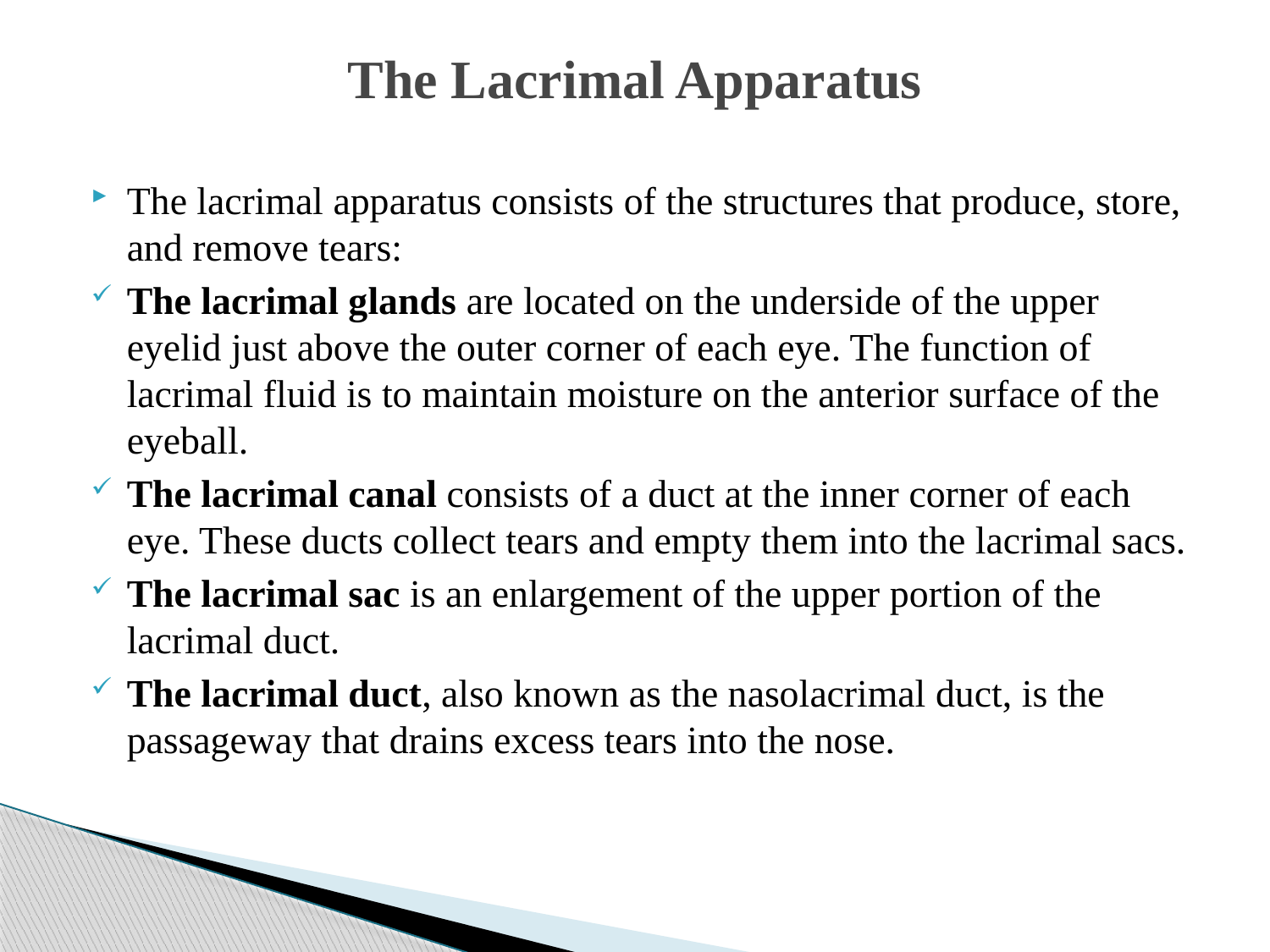

# The Lacrimal Apparatus
The lacrimal apparatus consists of the structures that produce, store, and remove tears:
The lacrimal glands are located on the underside of the upper eyelid just above the outer corner of each eye. The function of lacrimal fluid is to maintain moisture on the anterior surface of the eyeball.
The lacrimal canal consists of a duct at the inner corner of each eye. These ducts collect tears and empty them into the lacrimal sacs.
The lacrimal sac is an enlargement of the upper portion of the lacrimal duct.
The lacrimal duct, also known as the nasolacrimal duct, is the passageway that drains excess tears into the nose.